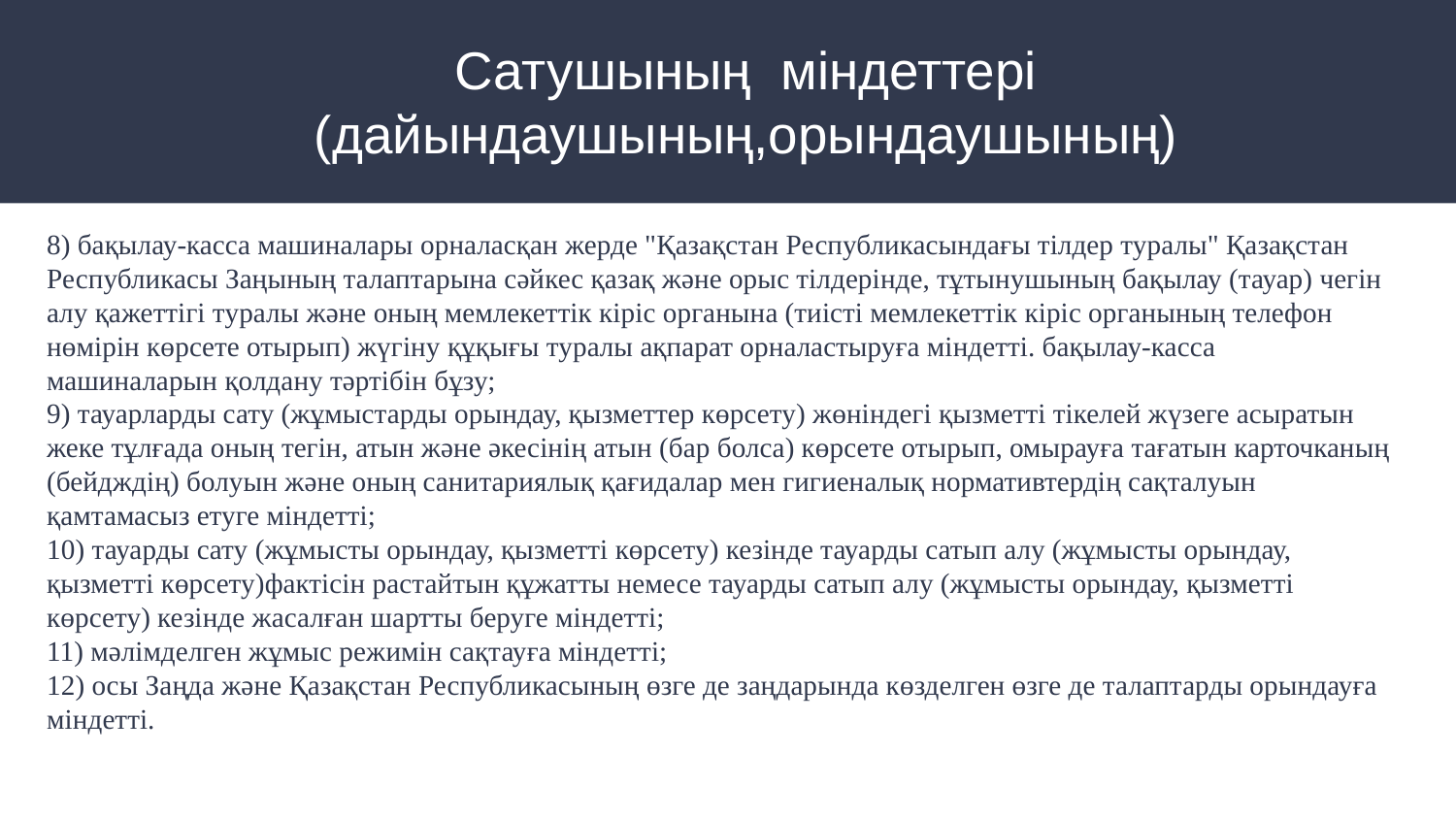

# Сатушының  міндеттері (дайындаушының,орындаушының)
8) бақылау-касса машиналары орналасқан жерде "Қазақстан Республикасындағы тілдер туралы" Қазақстан Республикасы Заңының талаптарына сәйкес қазақ және орыс тілдерінде, тұтынушының бақылау (тауар) чегін алу қажеттігі туралы және оның мемлекеттік кіріс органына (тиісті мемлекеттік кіріс органының телефон нөмірін көрсете отырып) жүгіну құқығы туралы ақпарат орналастыруға міндетті. бақылау-касса машиналарын қолдану тәртібін бұзу;
9) тауарларды сату (жұмыстарды орындау, қызметтер көрсету) жөніндегі қызметті тікелей жүзеге асыратын жеке тұлғада оның тегін, атын және әкесінің атын (бар болса) көрсете отырып, омырауға тағатын карточканың (бейдждің) болуын және оның санитариялық қағидалар мен гигиеналық нормативтердің сақталуын қамтамасыз етуге міндетті;
10) тауарды сату (жұмысты орындау, қызметті көрсету) кезінде тауарды сатып алу (жұмысты орындау, қызметті көрсету)фактісін растайтын құжатты немесе тауарды сатып алу (жұмысты орындау, қызметті көрсету) кезінде жасалған шартты беруге міндетті;
11) мәлімделген жұмыс режимін сақтауға міндетті;
12) осы Заңда және Қазақстан Республикасының өзге де заңдарында көзделген өзге де талаптарды орындауға міндетті.